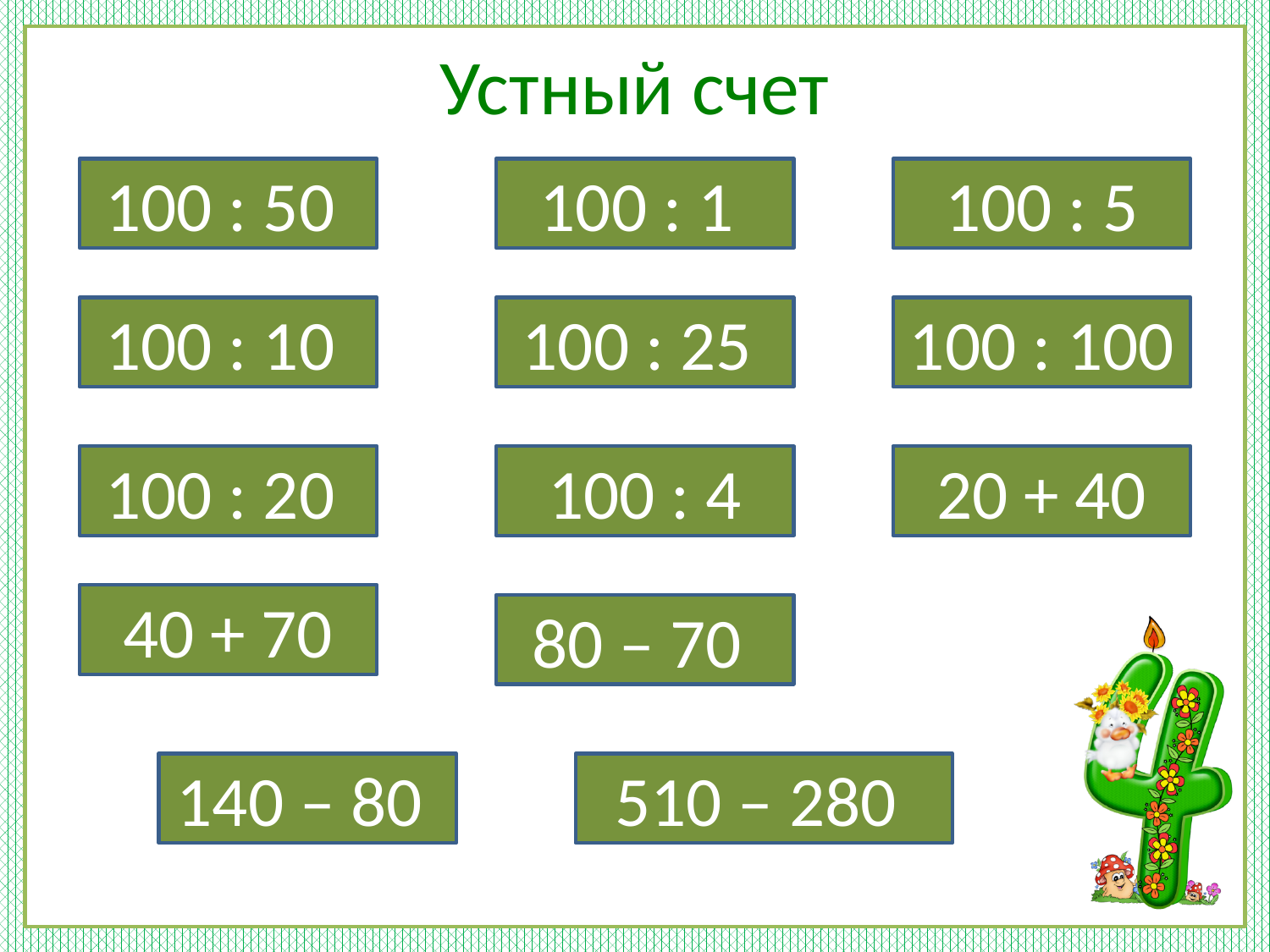

# Устный счет
100 : 50
100 : 1
100 : 5
100 : 10
100 : 25
100 : 100
100 : 20
100 : 4
20 + 40
40 + 70
80 – 70
140 – 80
510 – 280